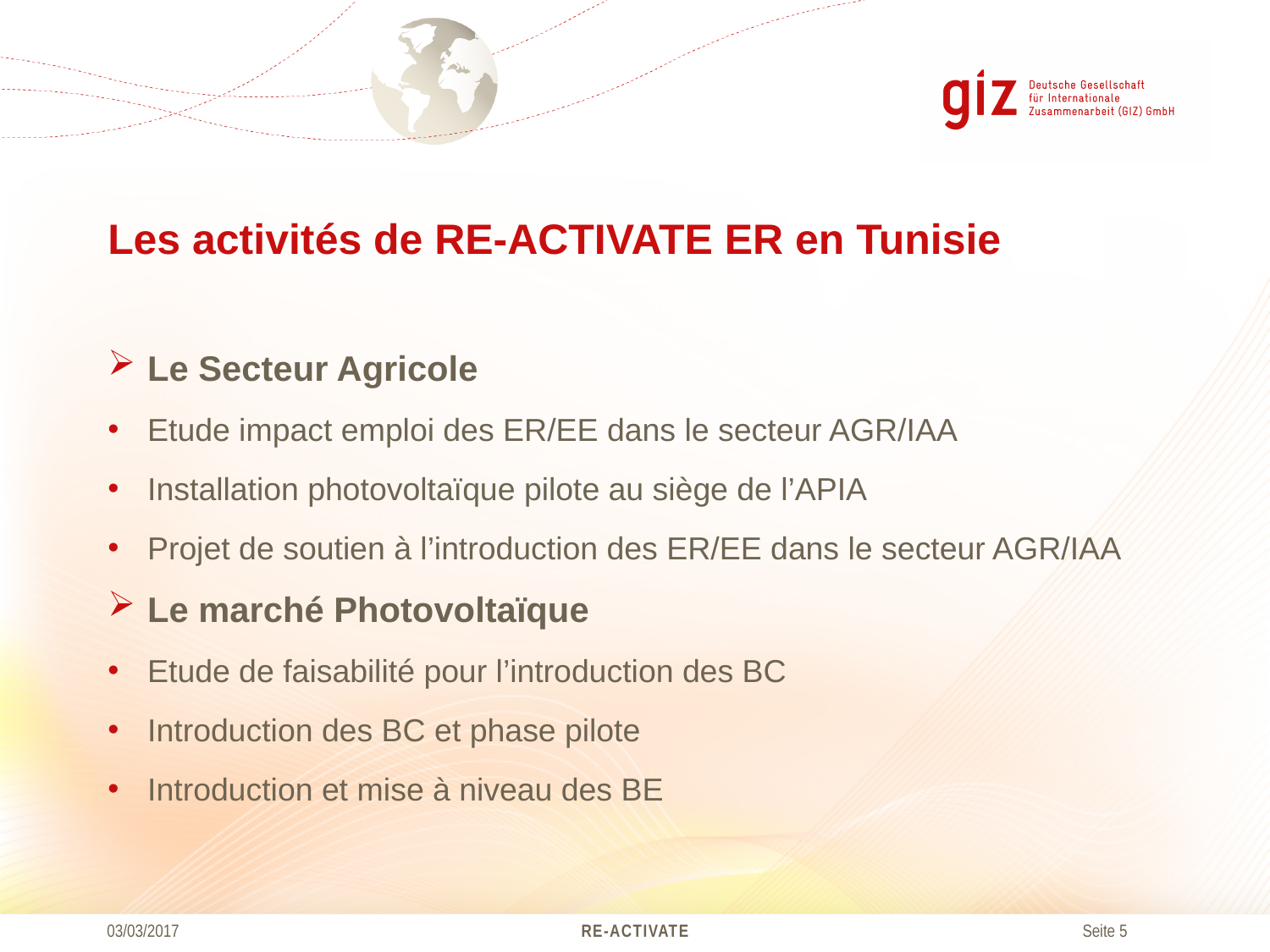

# Les activités de RE-ACTIVATE ER en Tunisie
Le Secteur Agricole
Etude impact emploi des ER/EE dans le secteur AGR/IAA
Installation photovoltaïque pilote au siège de l’APIA
Projet de soutien à l’introduction des ER/EE dans le secteur AGR/IAA
Le marché Photovoltaïque
Etude de faisabilité pour l’introduction des BC
Introduction des BC et phase pilote
Introduction et mise à niveau des BE

03/03/2017
RE-ACTIVATE